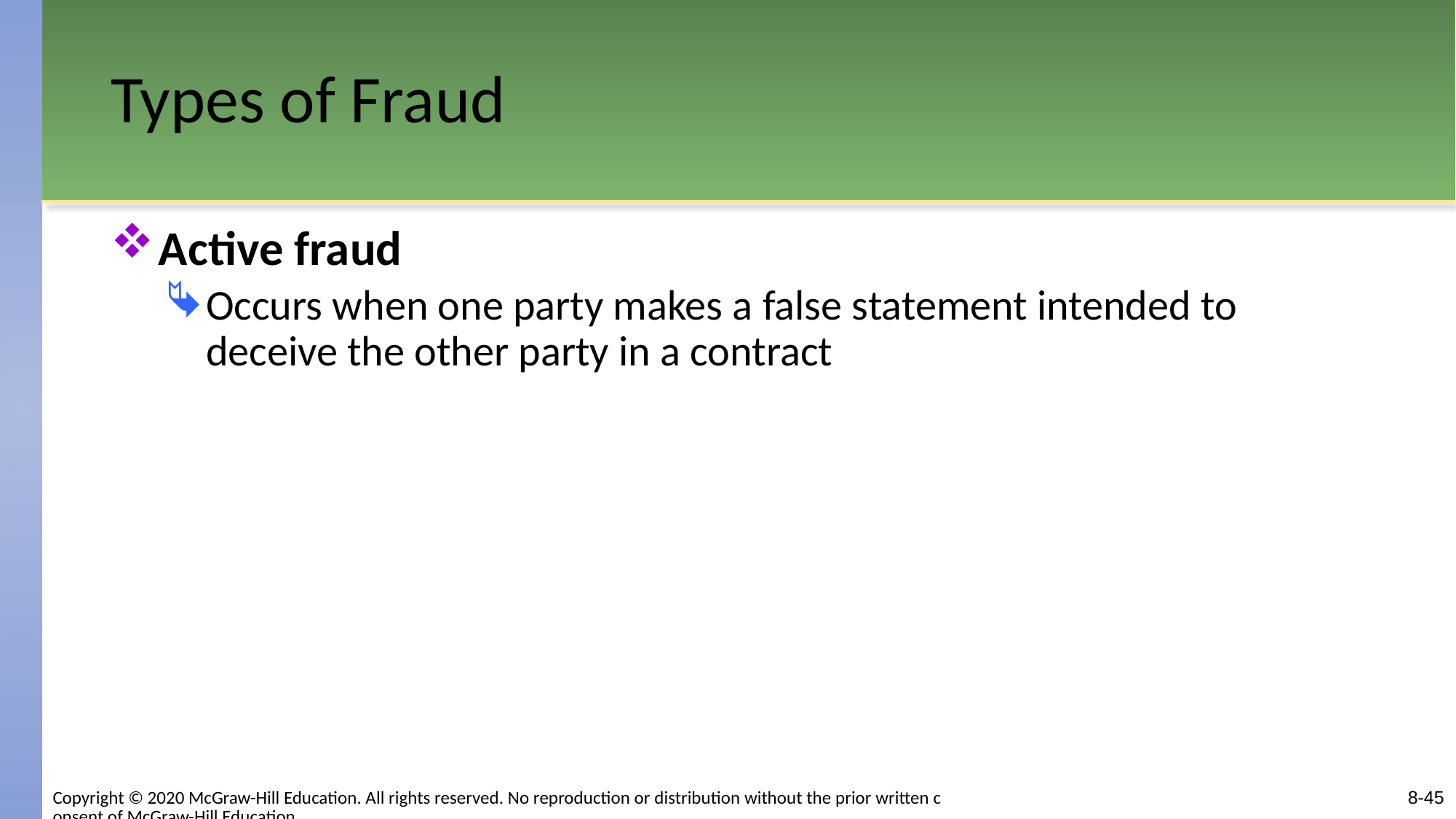

# Types of Fraud
Active fraud
Occurs when one party makes a false statement intended to deceive the other party in a contract

8-45
Copyright © 2020 McGraw-Hill Education. All rights reserved. No reproduction or distribution without the prior written consent of McGraw-Hill Education.